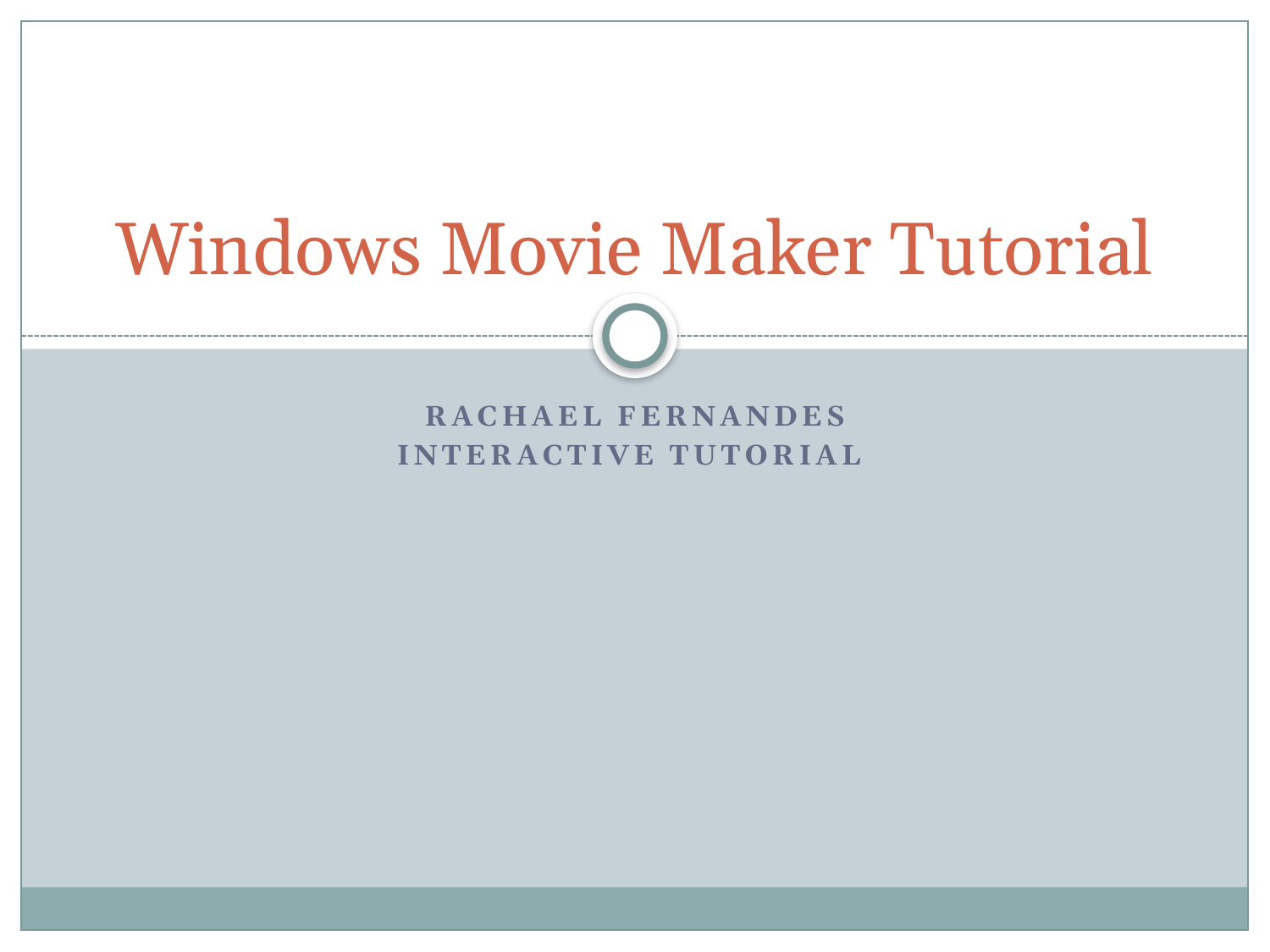

# Windows Movie Maker Tutorial
Rachael Fernandes
Interactive tutorial